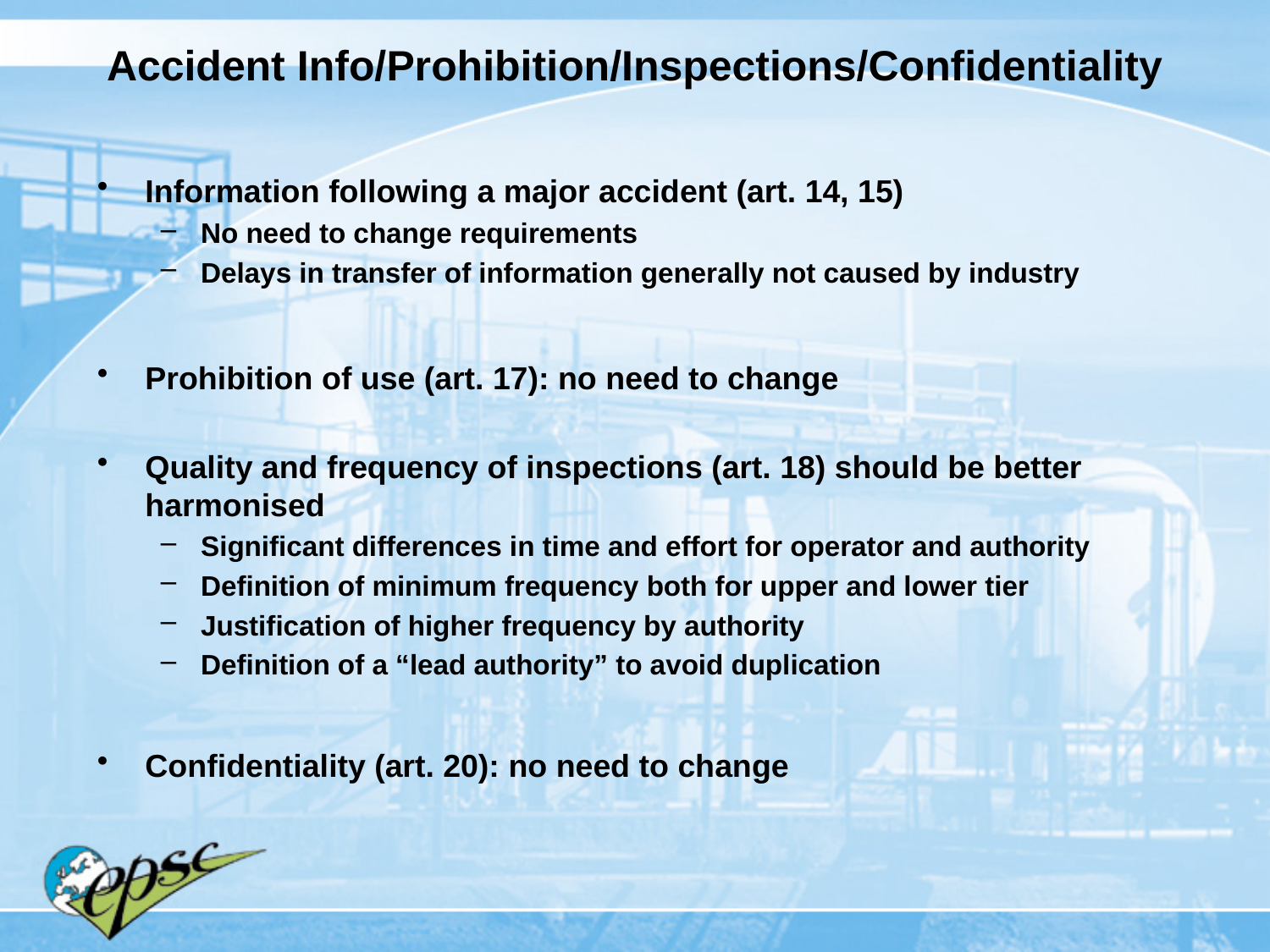

# Accident Info/Prohibition/Inspections/Confidentiality

Information following a major accident (art. 14, 15)
No need to change requirements
Delays in transfer of information generally not caused by industry

Prohibition of use (art. 17): no need to change

Quality and frequency of inspections (art. 18) should be better harmonised
Significant differences in time and effort for operator and authority
Definition of minimum frequency both for upper and lower tier
Justification of higher frequency by authority
Definition of a “lead authority” to avoid duplication

Confidentiality (art. 20): no need to change